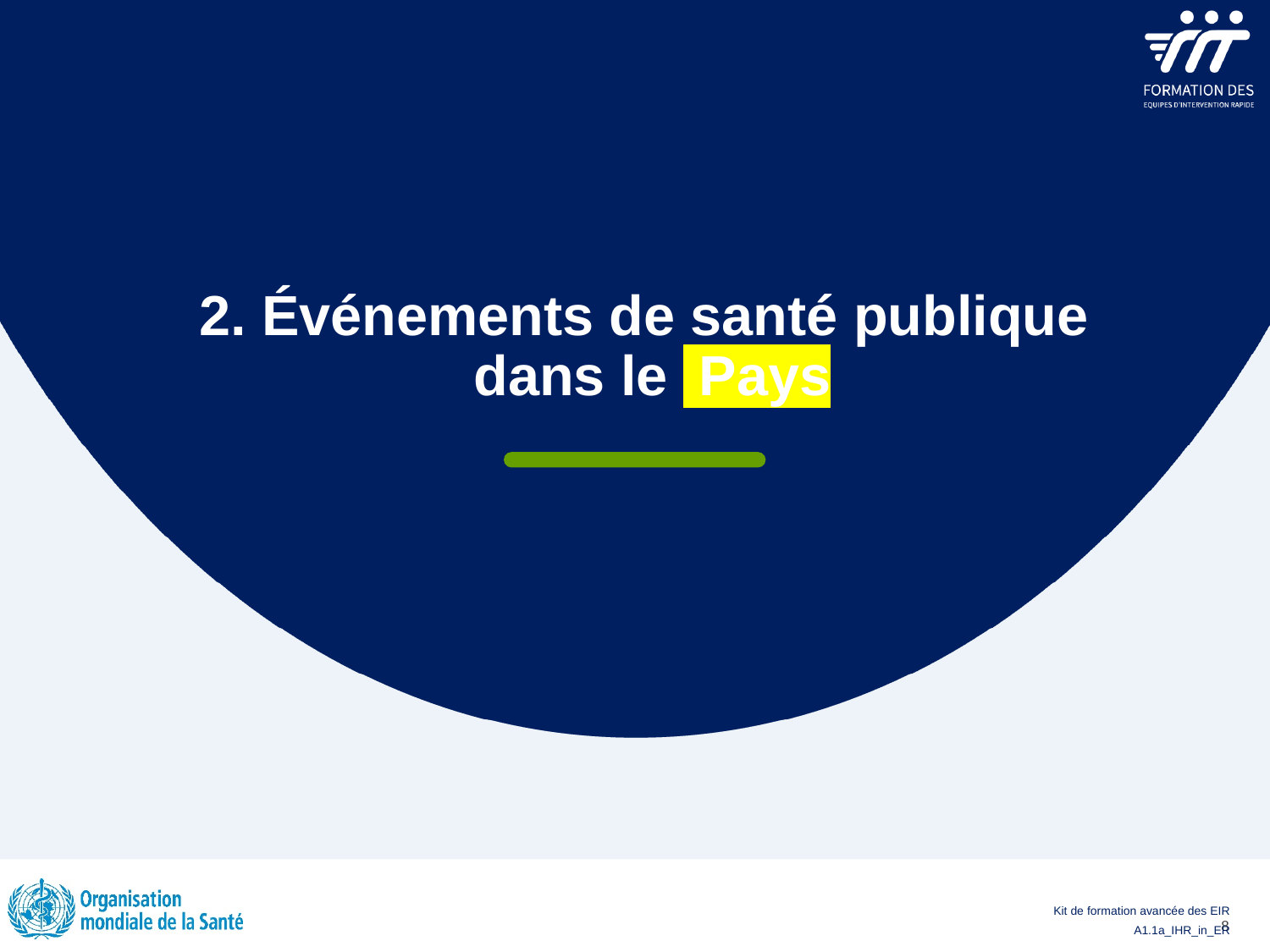

2. Événements de santé publique
dans le  Pays